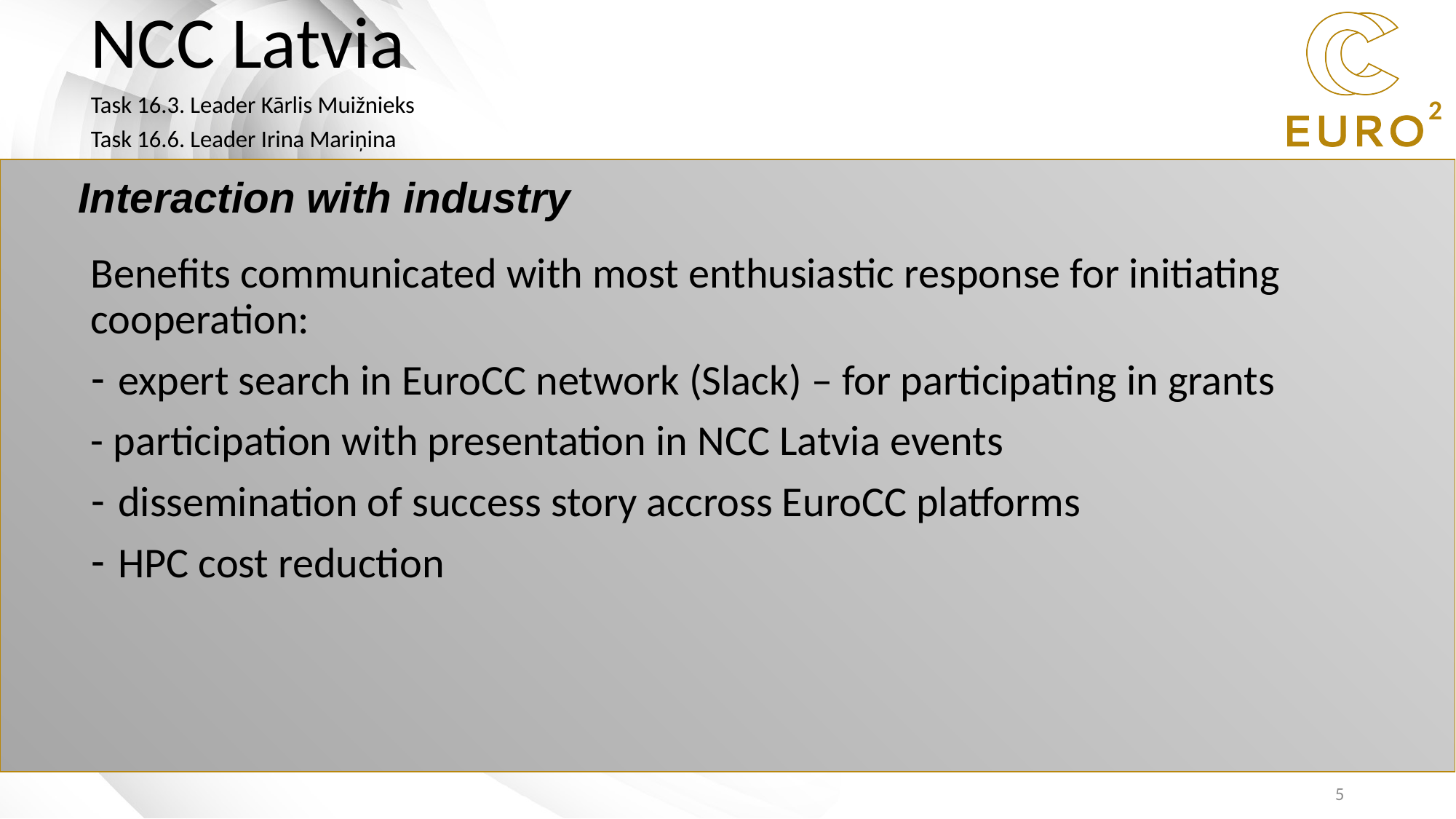

# NCC Latvia
Task 16.3. Leader Kārlis Muižnieks
Task 16.6. Leader Irina Mariņina
Interaction with industry
Benefits communicated with most enthusiastic response for initiating cooperation:
expert search in EuroCC network (Slack) – for participating in grants
- participation with presentation in NCC Latvia events
dissemination of success story accross EuroCC platforms
HPC cost reduction
5